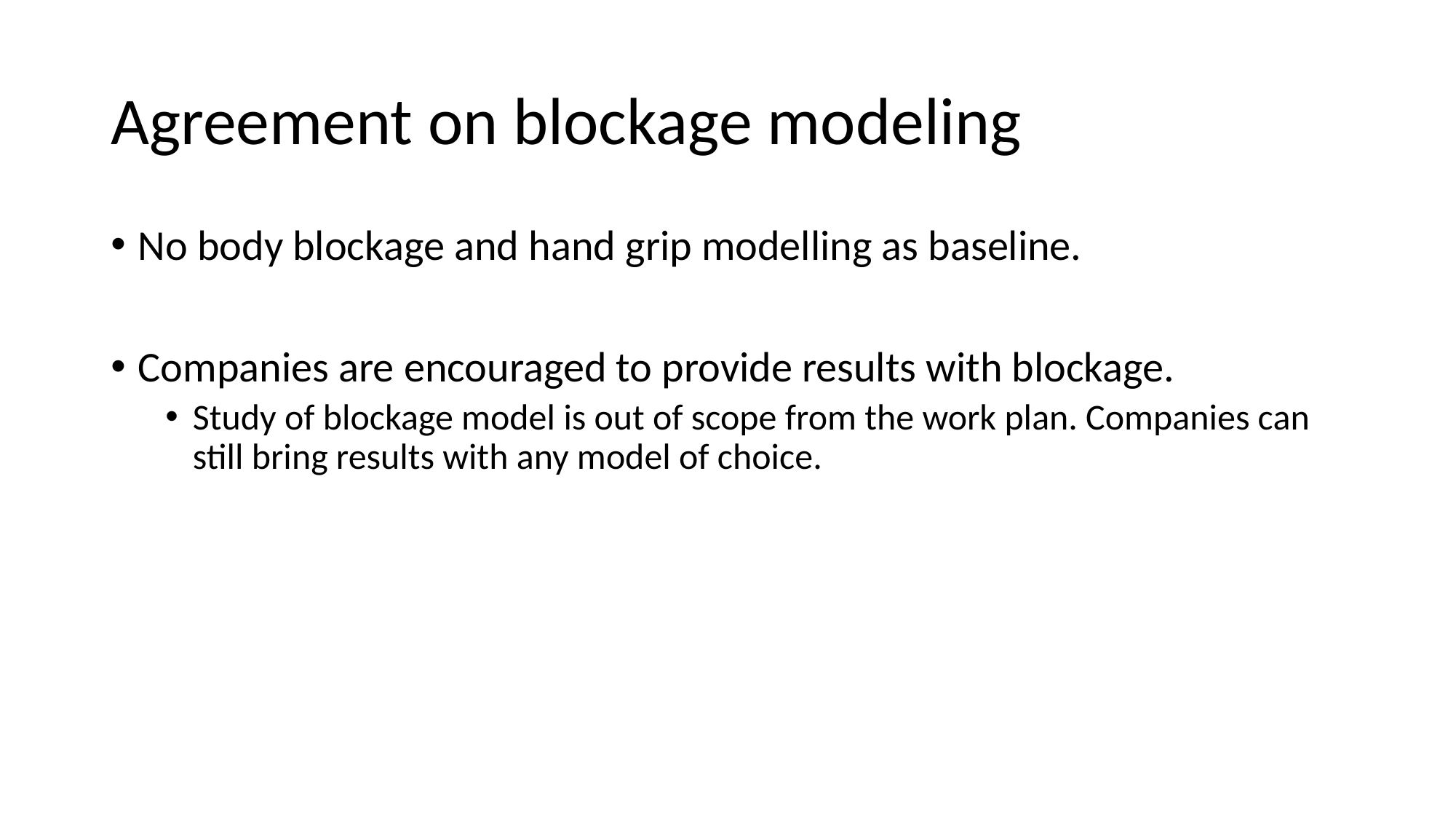

# Agreement on blockage modeling
No body blockage and hand grip modelling as baseline.

Companies are encouraged to provide results with blockage.
Study of blockage model is out of scope from the work plan. Companies can still bring results with any model of choice.